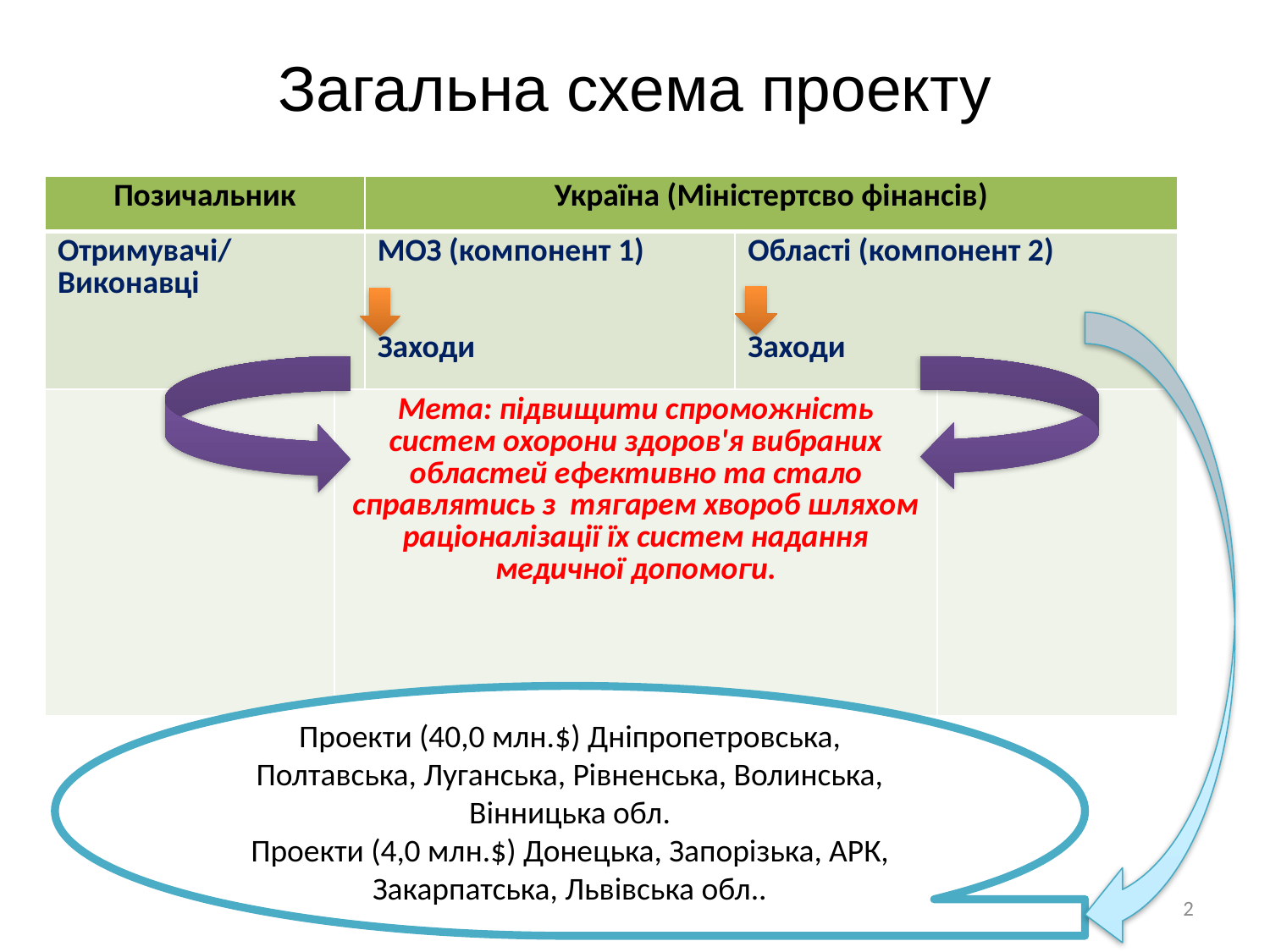

# Загальна схема проекту
| Позичальник |  | Україна (Міністертсво фінансів) |  |  |
| --- | --- | --- | --- | --- |
| Отримувачі/ Виконавці |  | МОЗ (компонент 1) Заходи | Області (компонент 2) Заходи |  |
|  | Мета: підвищити спроможність систем охорони здоров'я вибраних областей ефективно та стало справлятись з тягарем хвороб шляхом раціоналізації їх систем надання медичної допомоги. |  |  |  |

Проекти (40,0 млн.$) Дніпропетровська, Полтавська, Луганська, Рівненська, Волинська, Вінницька обл.
Проекти (4,0 млн.$) Донецька, Запорізька, АРК, Закарпатська, Львівська обл..
2